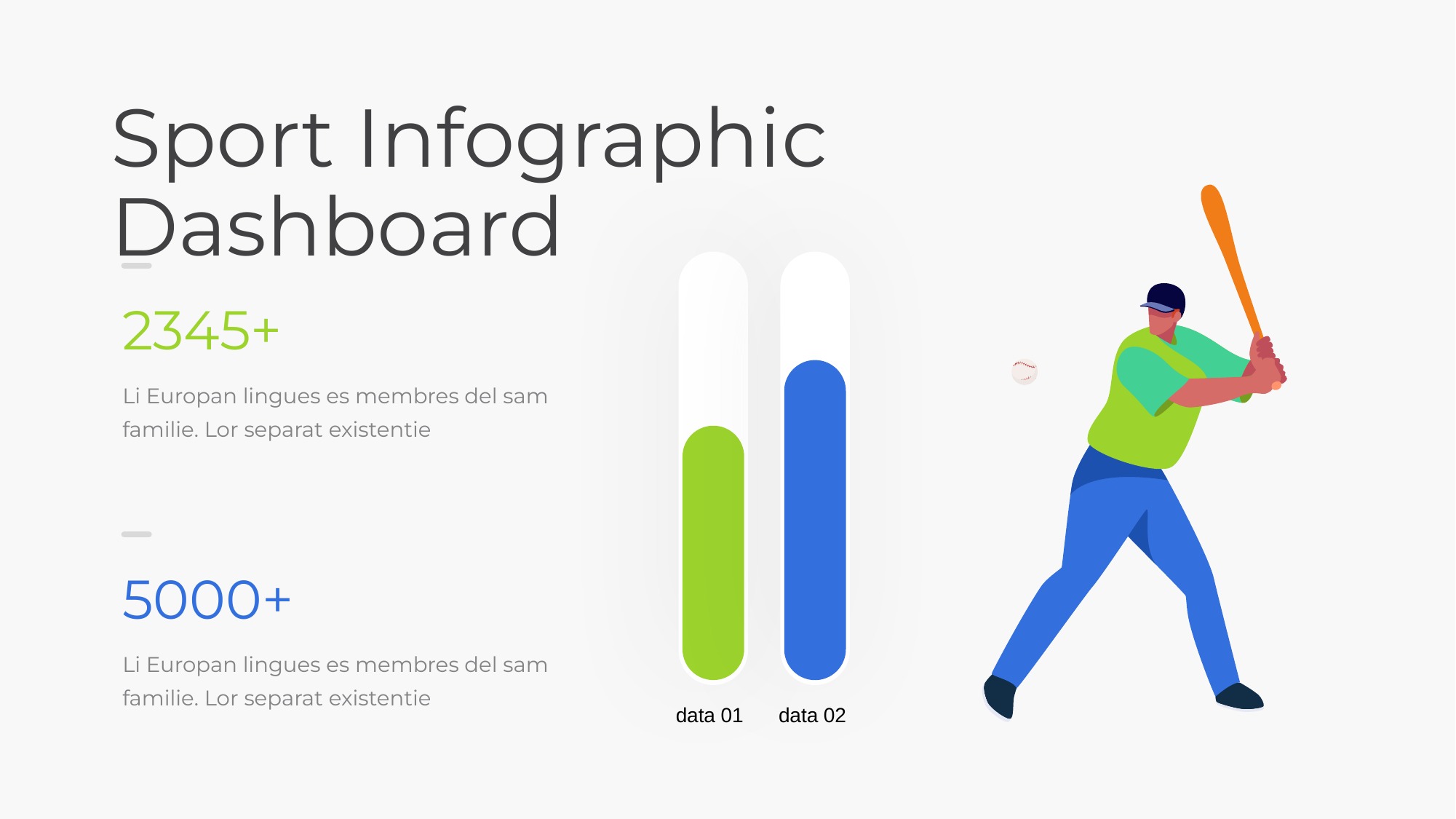

Sport Infographic Dashboard

data 01
data 02

2345+
Li Europan lingues es membres del sam familie. Lor separat existentie
5000+
Li Europan lingues es membres del sam familie. Lor separat existentie